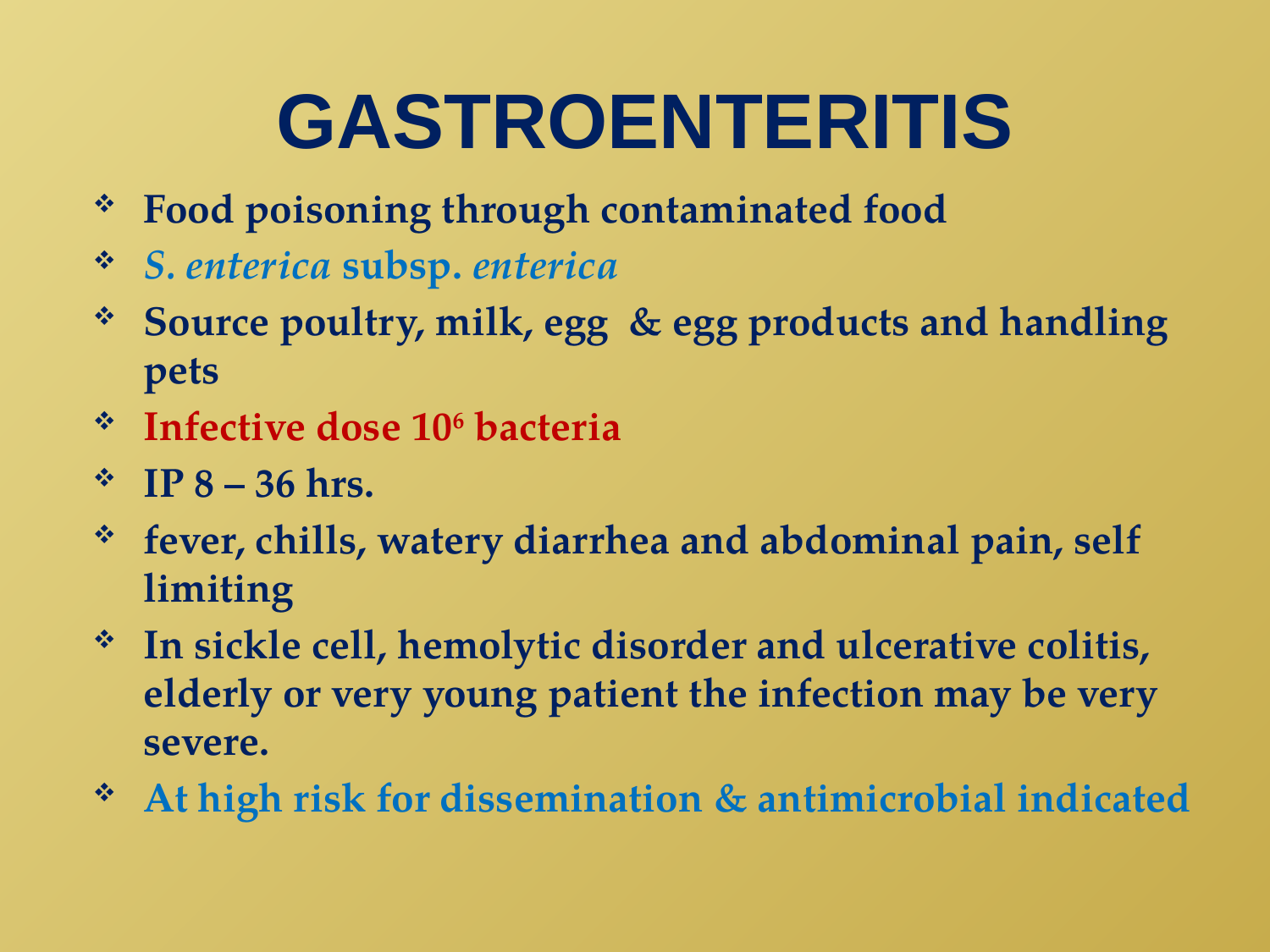

# GASTROENTERITIS
Food poisoning through contaminated food
S. enterica subsp. enterica
Source poultry, milk, egg  & egg products and handling pets
Infective dose 106 bacteria
IP 8 – 36 hrs.
fever, chills, watery diarrhea and abdominal pain, self limiting
In sickle cell, hemolytic disorder and ulcerative colitis, elderly or very young patient the infection may be very severe.
At high risk for dissemination & antimicrobial indicated